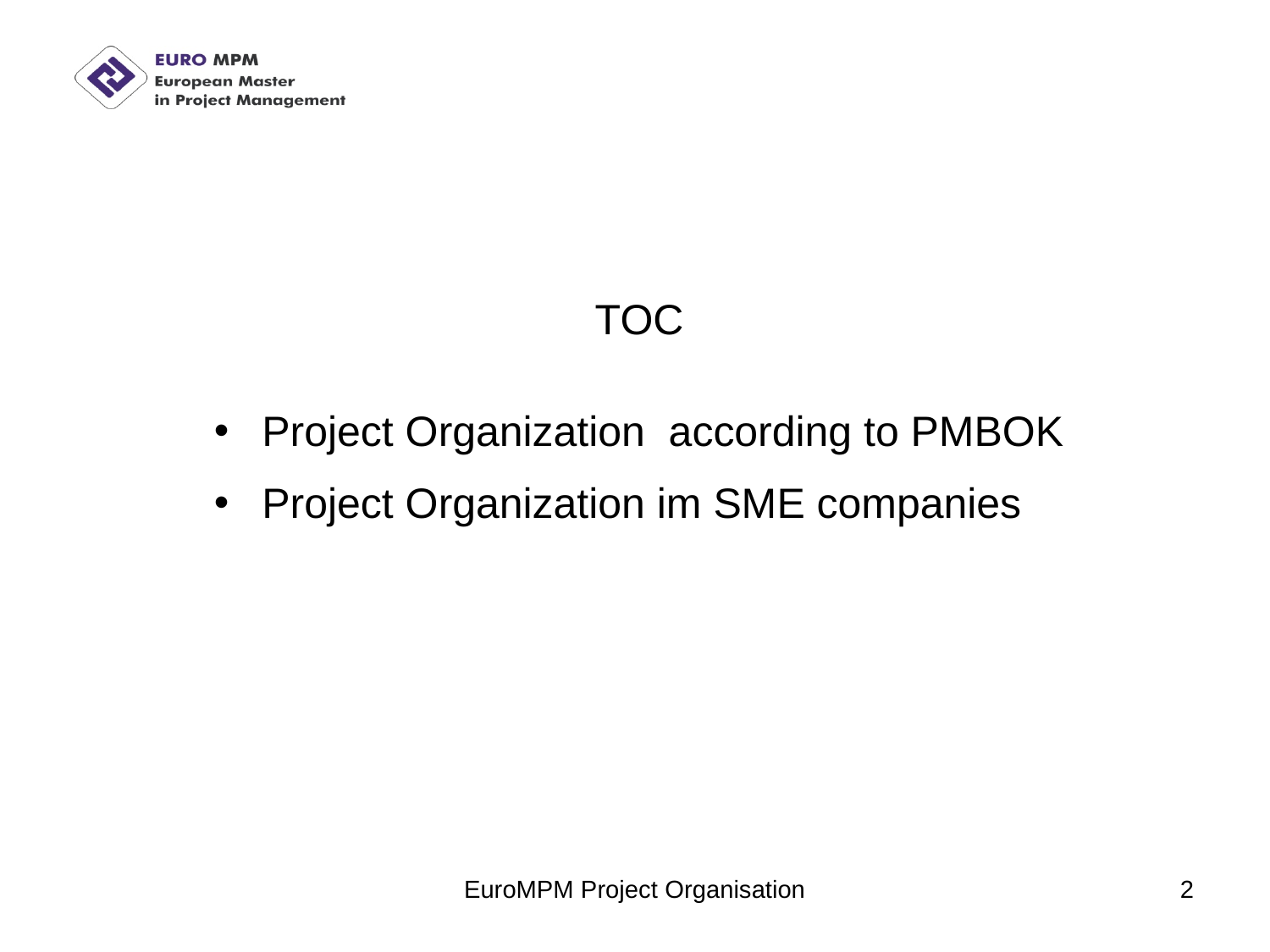

TOC

Project Organization  according to PMBOK
Project Organization im SME companies

EuroMPM Project Organisation
2